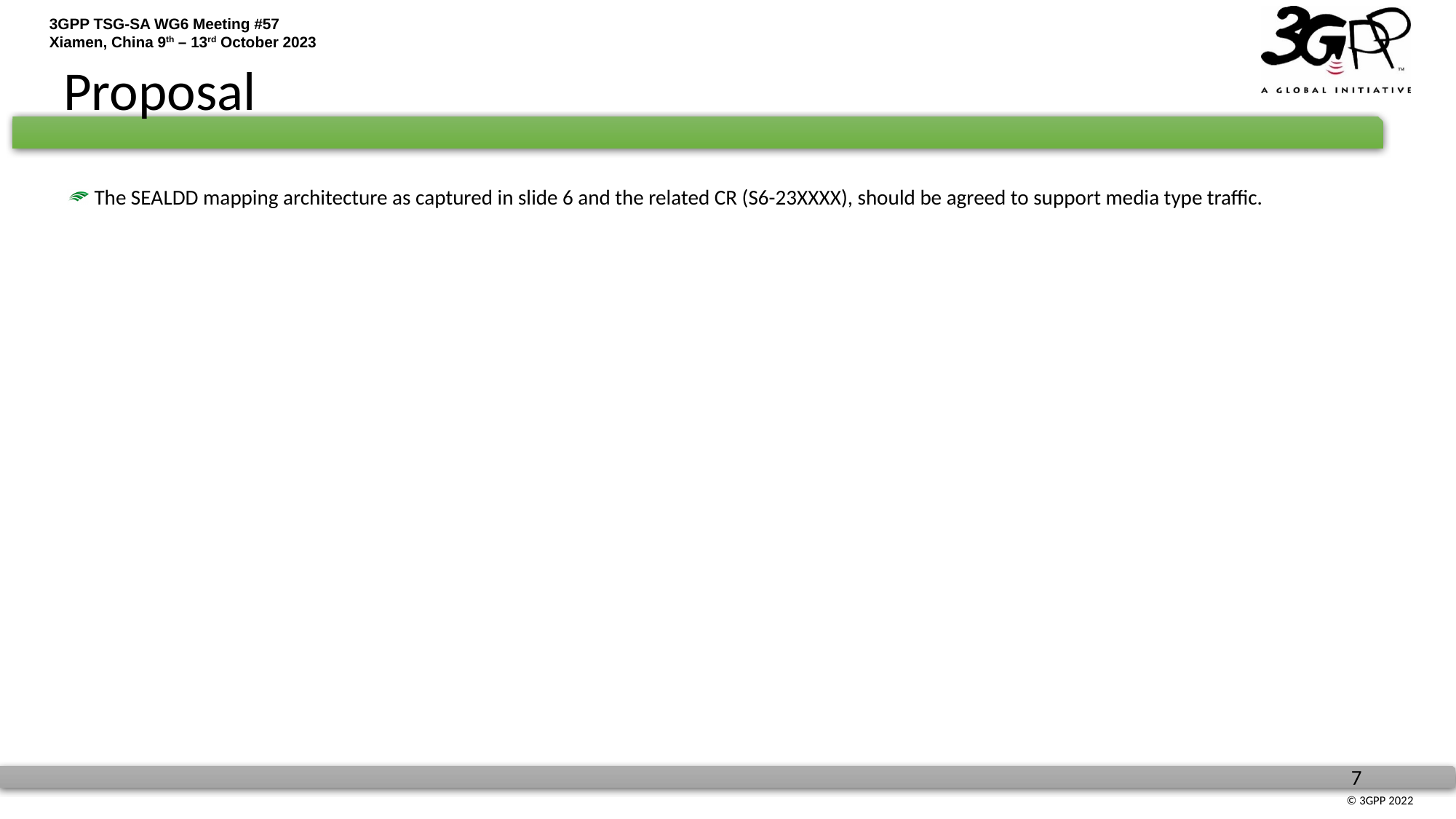

# Proposal
The SEALDD mapping architecture as captured in slide 6 and the related CR (S6-23XXXX), should be agreed to support media type traffic.